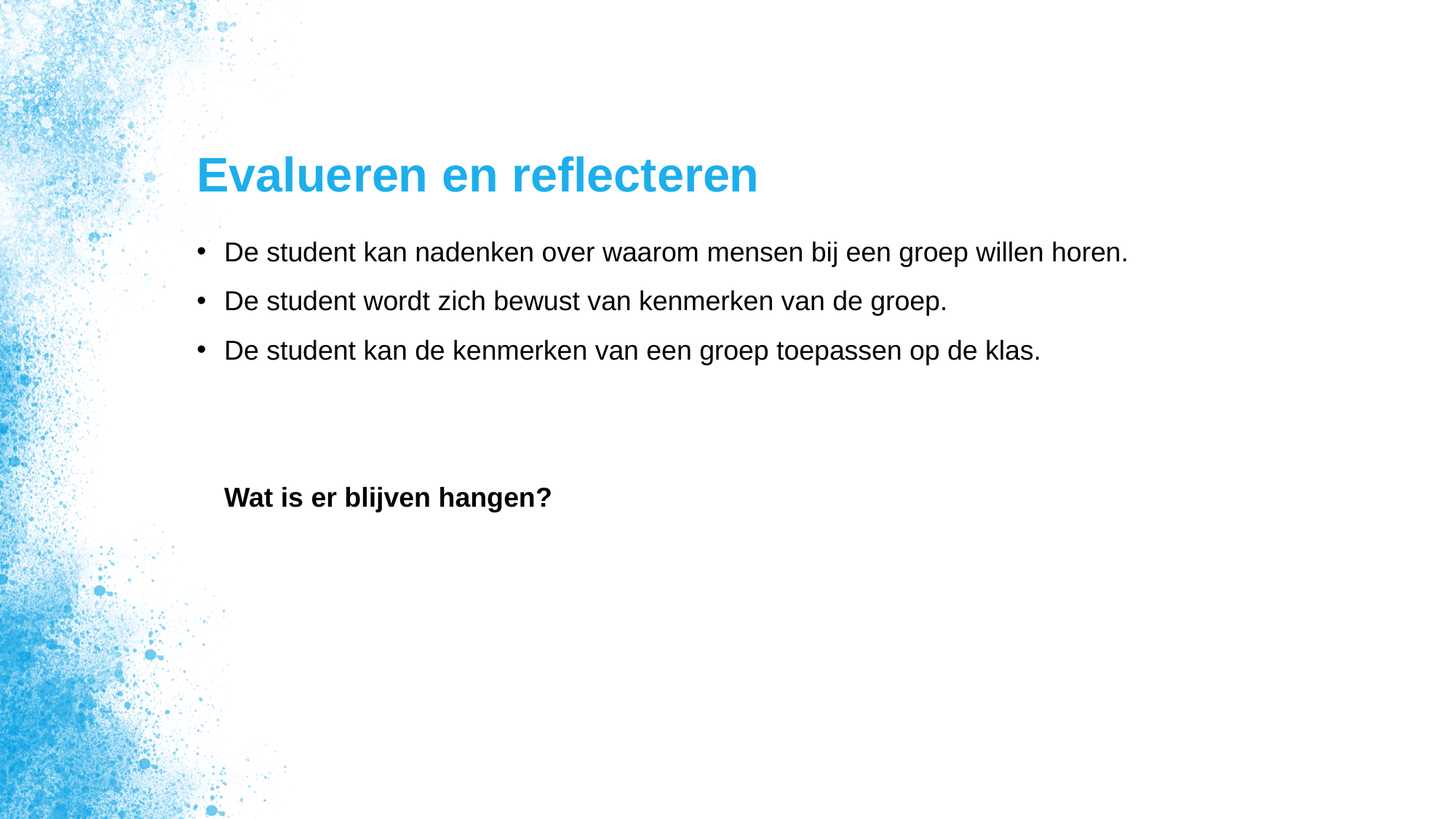

# Evalueren en reflecteren
De student kan nadenken over waarom mensen bij een groep willen horen.
De student wordt zich bewust van kenmerken van de groep.
De student kan de kenmerken van een groep toepassen op de klas.
Wat is er blijven hangen?